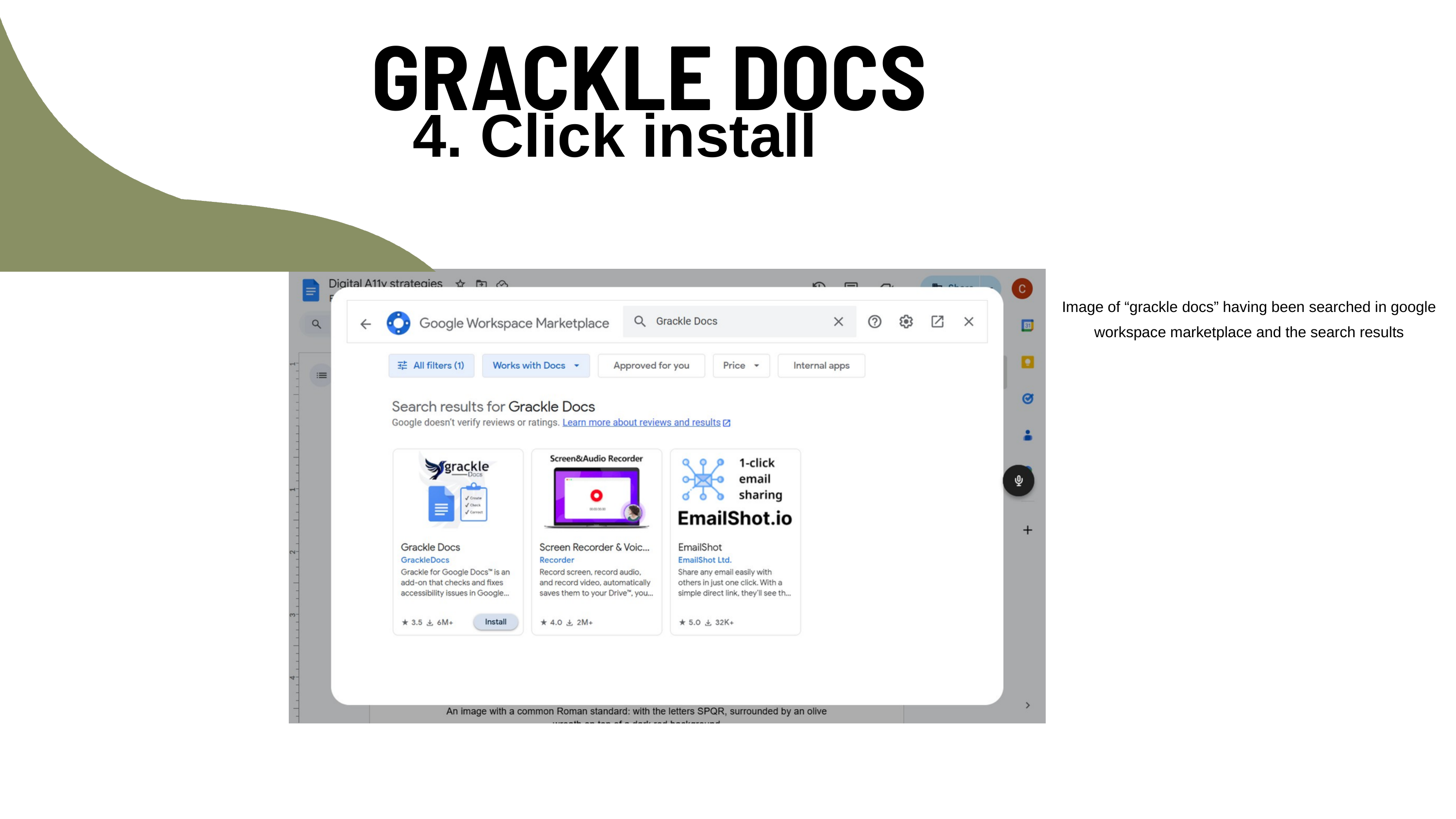

GRACKLE DOCS

4. Click install

Image of “grackle docs” having been searched in google workspace marketplace and the search results